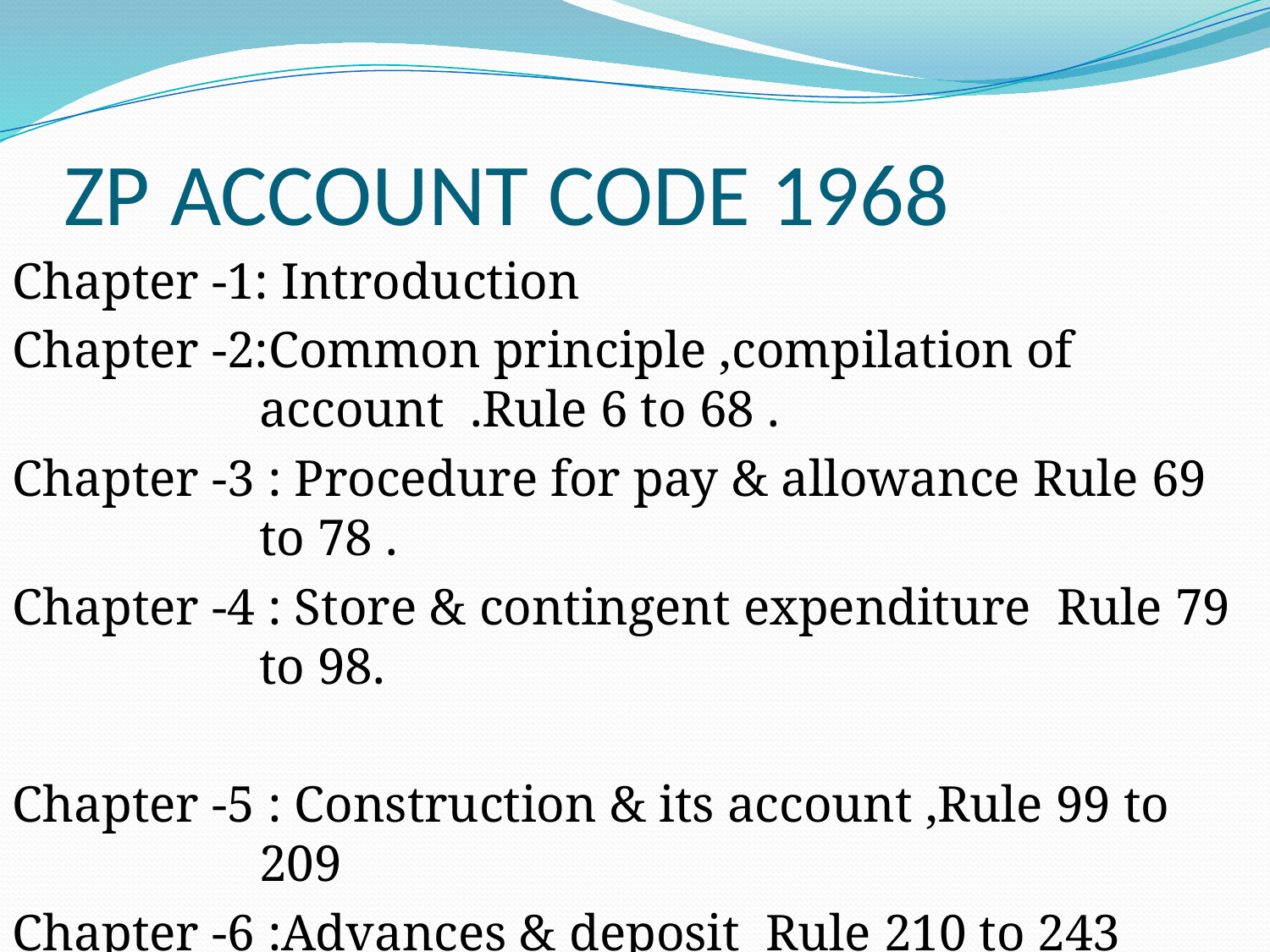

# ZP ACCOUNT CODE 1968
Chapter -1: Introduction
Chapter -2:Common principle ,compilation of account  .Rule 6 to 68 .
Chapter -3 : Procedure for pay & allowance Rule 69 to 78 .
Chapter -4 : Store & contingent expenditure  Rule 79 to 98.

Chapter -5 : Construction & its account ,Rule 99 to 209
Chapter -6 :Advances & deposit  Rule 210 to 243
Chapter -7 :miscellaneous rule 244 to 248